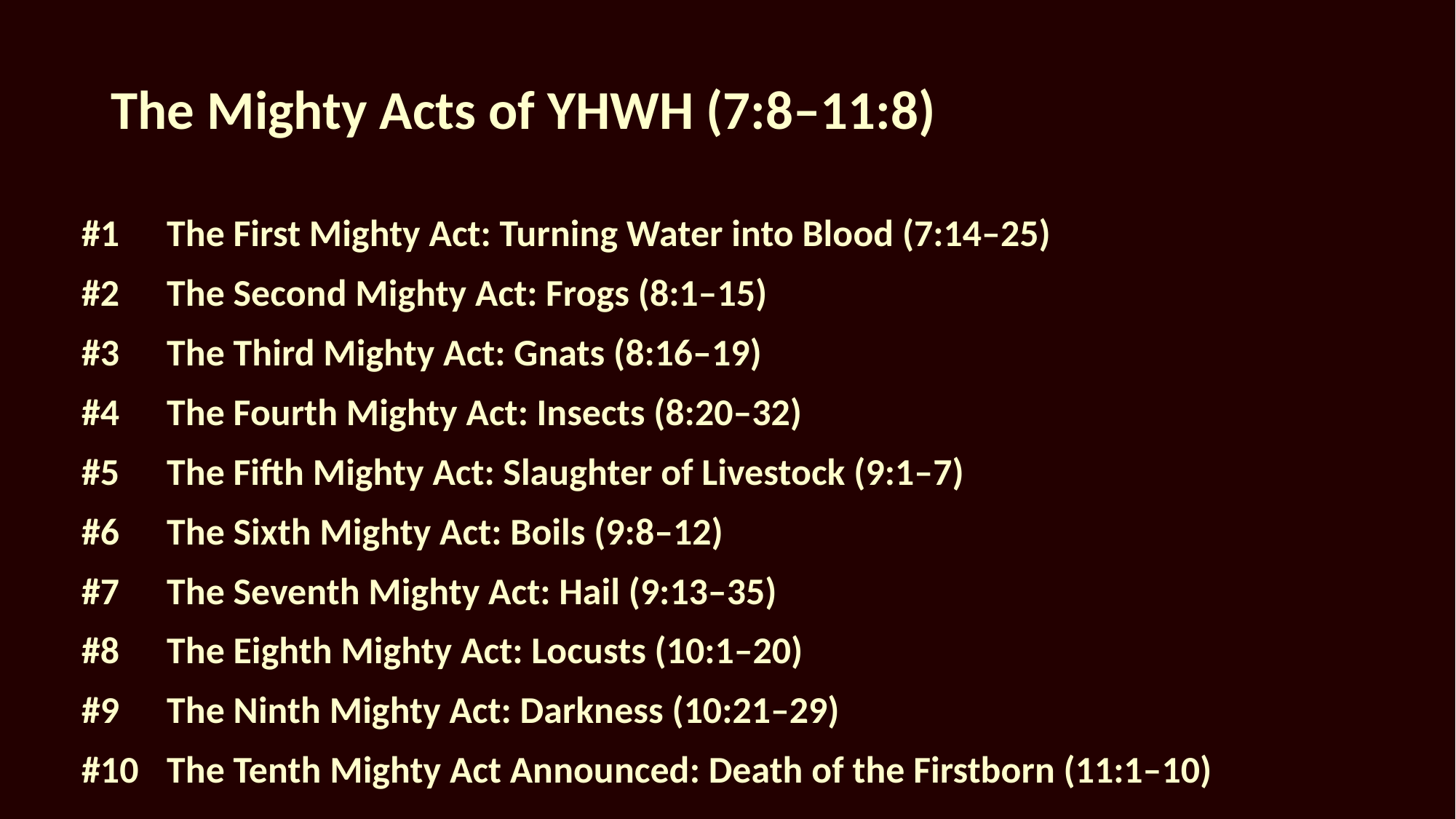

# The Mighty Acts of YHWH (7:8–11:8)

#1	The First Mighty Act: Turning Water into Blood (7:14–25)
#2	The Second Mighty Act: Frogs (8:1–15)
#3	The Third Mighty Act: Gnats (8:16–19)
#4	The Fourth Mighty Act: Insects (8:20–32)
#5	The Fifth Mighty Act: Slaughter of Livestock (9:1–7)
#6	The Sixth Mighty Act: Boils (9:8–12)
#7	The Seventh Mighty Act: Hail (9:13–35)
#8	The Eighth Mighty Act: Locusts (10:1–20)
#9	The Ninth Mighty Act: Darkness (10:21–29)
#10	The Tenth Mighty Act Announced: Death of the Firstborn (11:1–10)